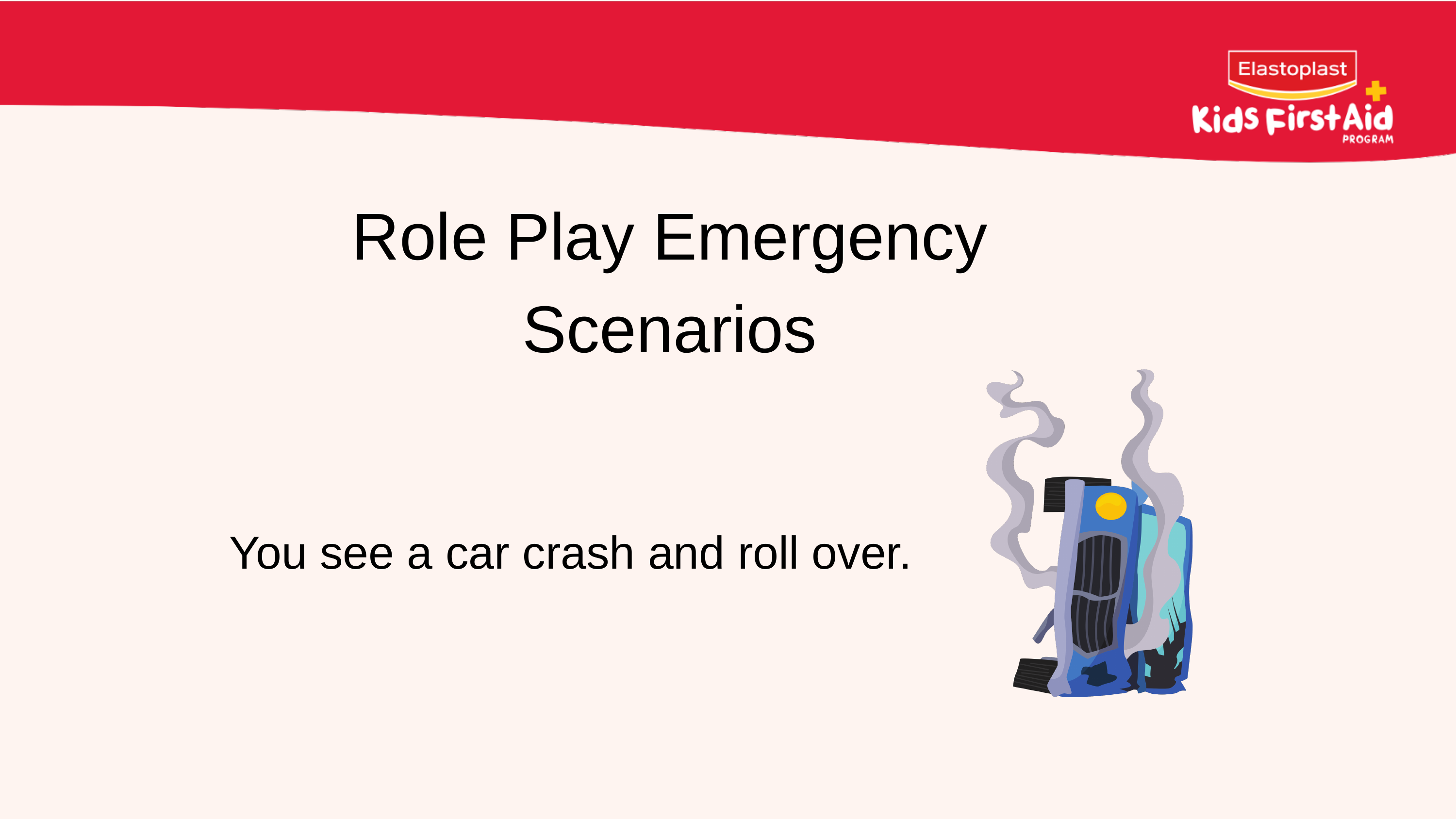

Role Play Emergency Scenarios

You see a car crash and roll over.
61